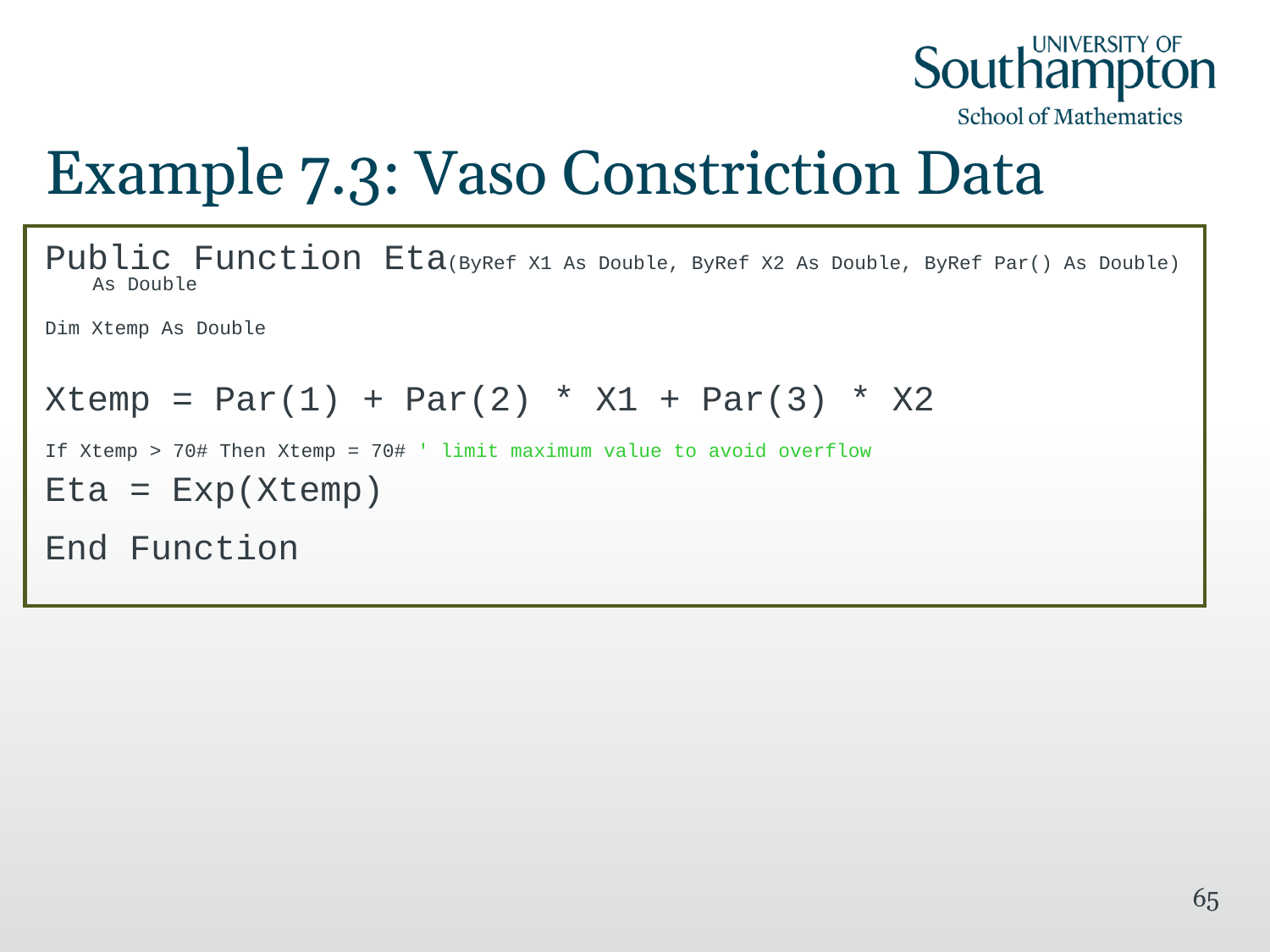

# Example 7.3: Vaso Constriction Data

Public Function Eta(ByRef X1 As Double, ByRef X2 As Double, ByRef Par() As Double) As Double
Dim Xtemp As Double

Xtemp = Par(1) + Par(2) * X1 + Par(3) * X2
If Xtemp > 70# Then Xtemp = 70# ' limit maximum value to avoid overflow
Eta = Exp(Xtemp)
End Function
65